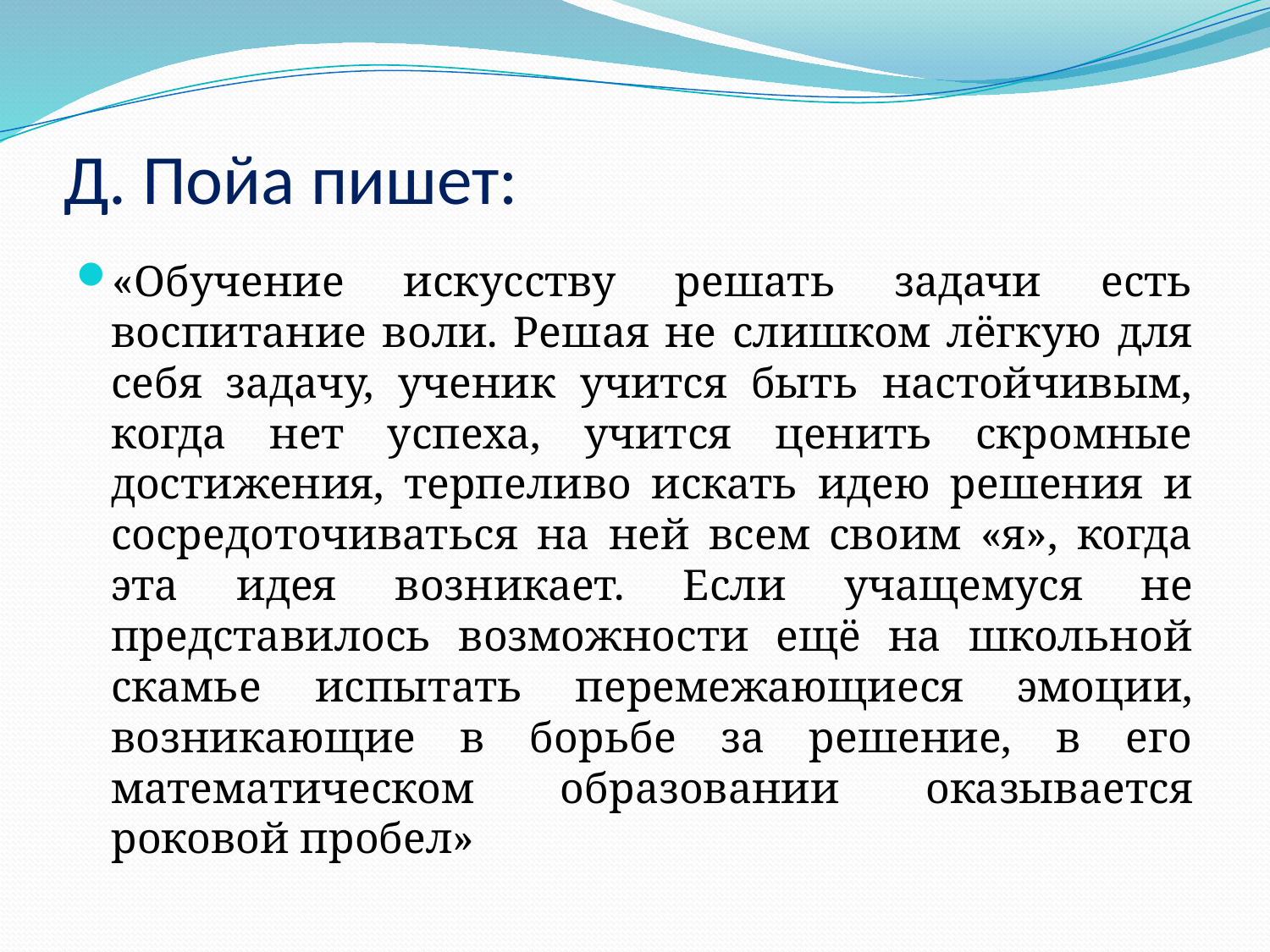

# Д. Пойа пишет:
«Обучение искусству решать задачи есть воспитание воли. Решая не слишком лёгкую для себя задачу, ученик учится быть настойчивым, когда нет успеха, учится ценить скромные достижения, терпеливо искать идею решения и сосредоточиваться на ней всем своим «я», когда эта идея возникает. Если учащемуся не представилось возможности ещё на школьной скамье испытать перемежающиеся эмоции, возникающие в борьбе за решение, в его математическом образовании оказывается роковой пробел»